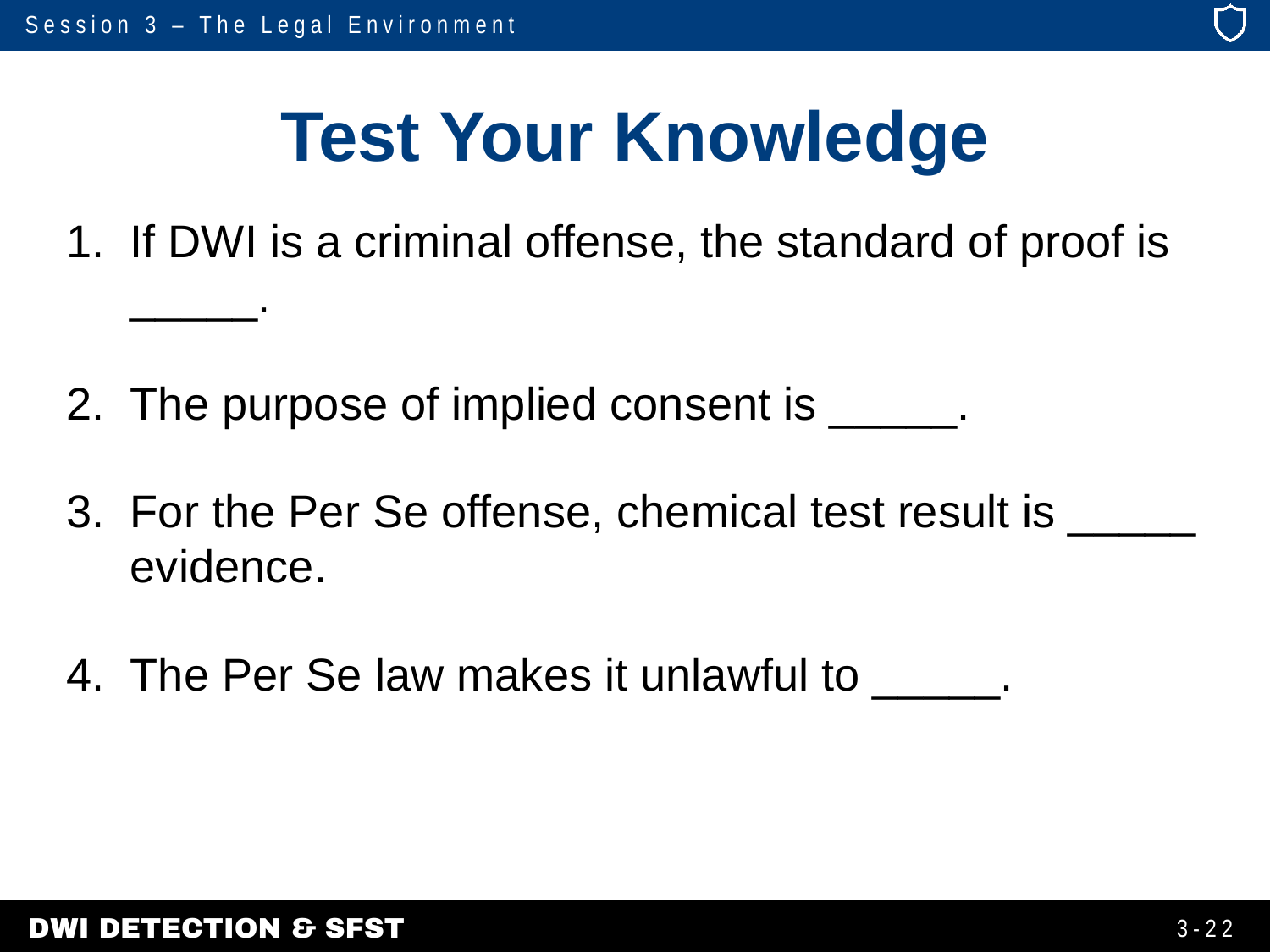

# Test Your Knowledge
If DWI is a criminal offense, the standard of proof is _____.
The purpose of implied consent is _____.
For the Per Se offense, chemical test result is _____ evidence.
The Per Se law makes it unlawful to _____.

3-22